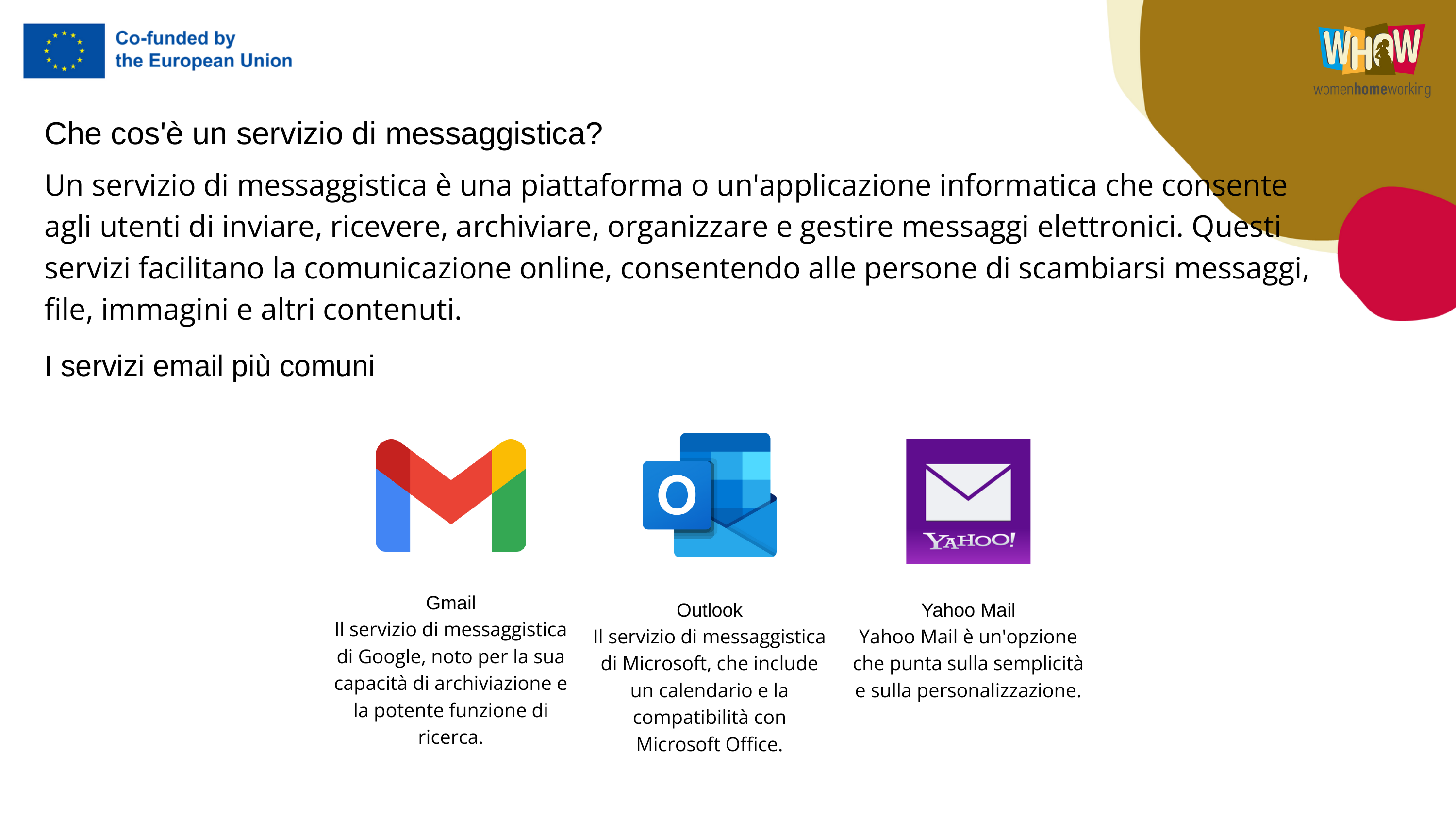

Che cos'è un servizio di messaggistica?
Un servizio di messaggistica è una piattaforma o un'applicazione informatica che consente agli utenti di inviare, ricevere, archiviare, organizzare e gestire messaggi elettronici. Questi servizi facilitano la comunicazione online, consentendo alle persone di scambiarsi messaggi, file, immagini e altri contenuti.
I servizi email più comuni

Gmail
Il servizio di messaggistica di Google, noto per la sua capacità di archiviazione e la potente funzione di ricerca.
Outlook
Il servizio di messaggistica di Microsoft, che include un calendario e la compatibilità con Microsoft Office.
Yahoo Mail
Yahoo Mail è un'opzione che punta sulla semplicità e sulla personalizzazione.